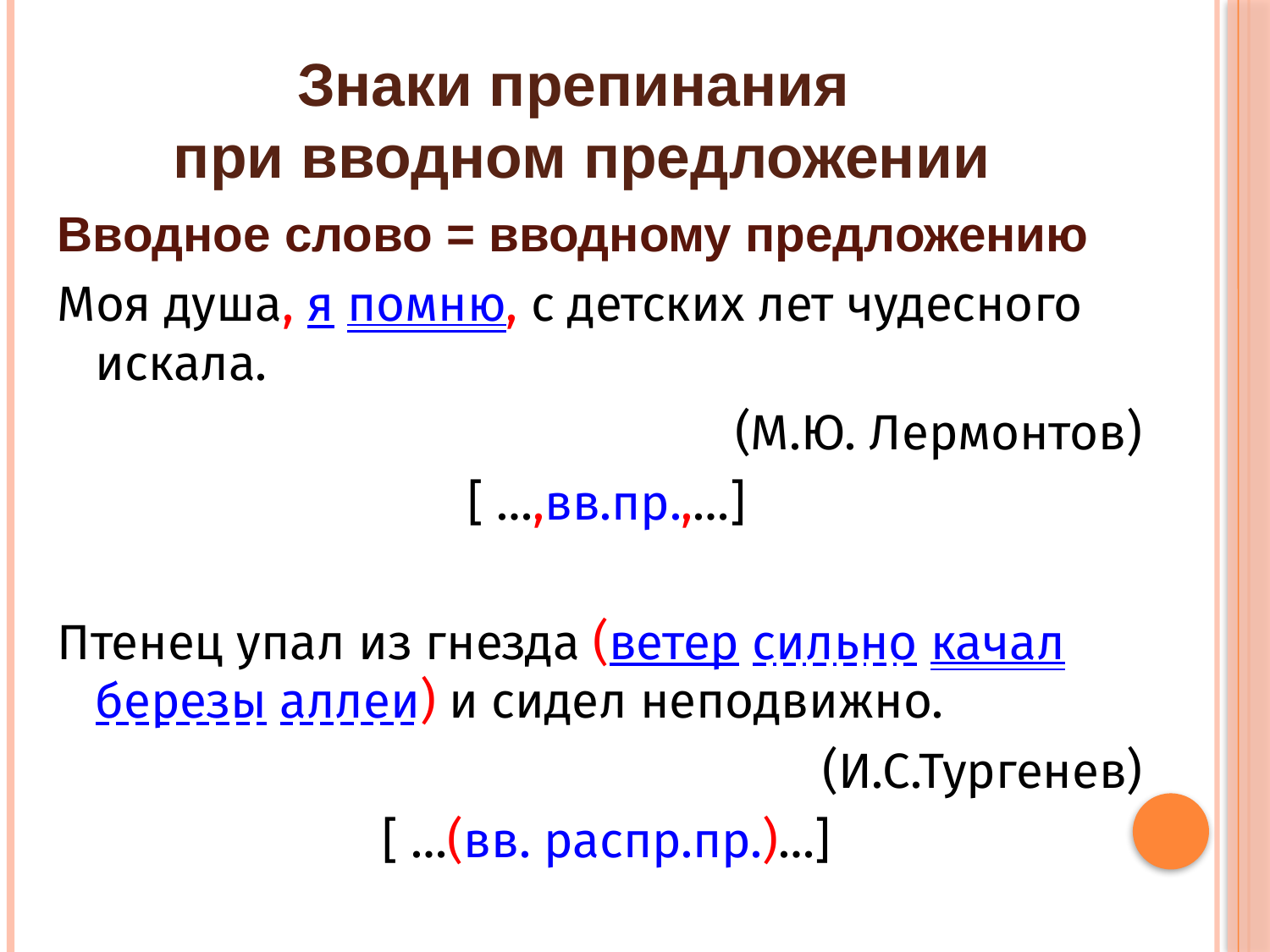

# Знаки препинания при вводном предложении
Вводное слово = вводному предложению
Моя душа, я помню, с детских лет чудесного искала.
(М.Ю. Лермонтов)
 [ …,вв.пр.,…]

Птенец упал из гнезда (ветер сильно качал березы аллеи) и сидел неподвижно.
(И.С.Тургенев)
 [ …(вв. распр.пр.)…]